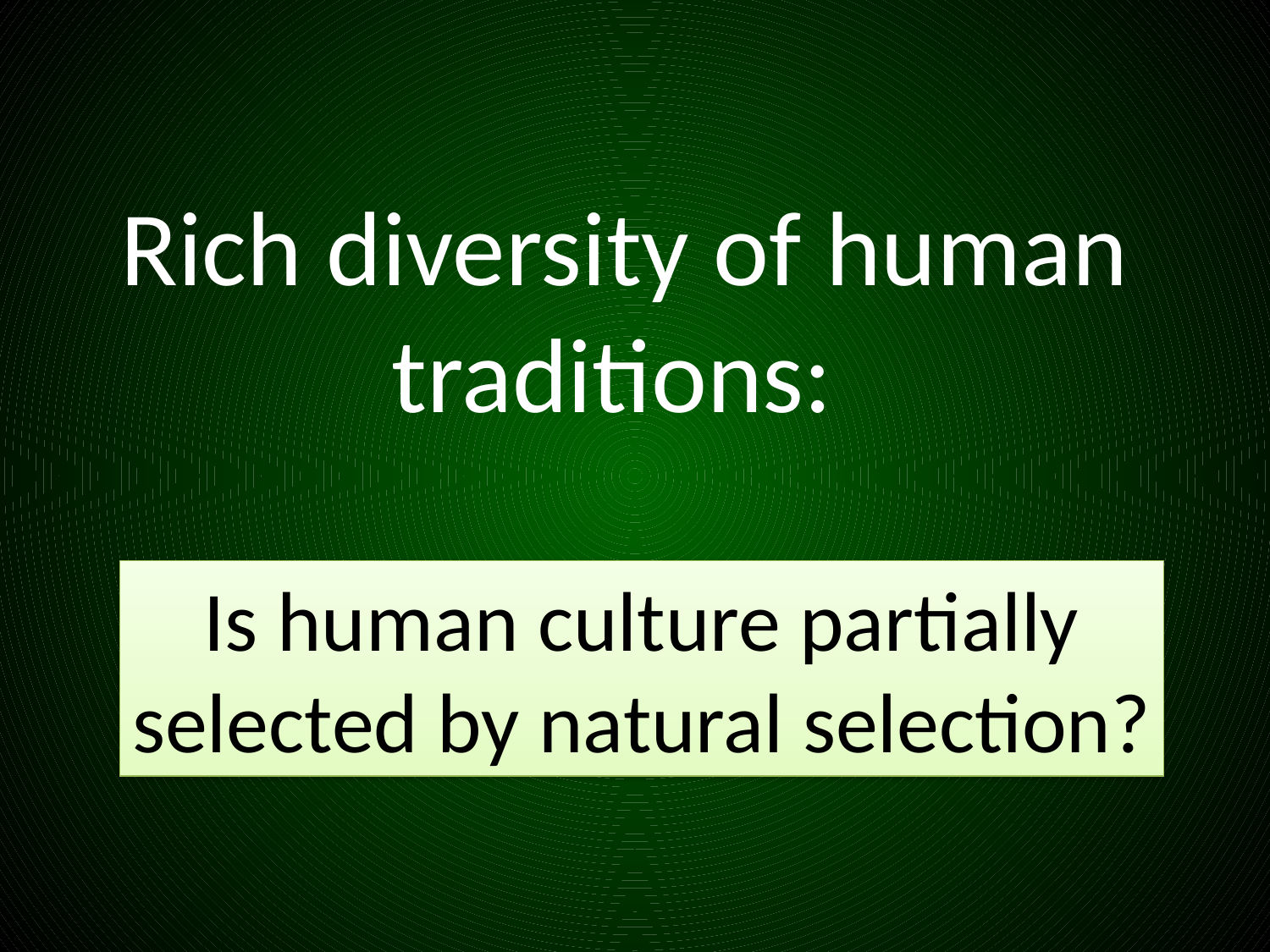

# Rich diversity of human traditions:
Is human culture partially
selected by natural selection?